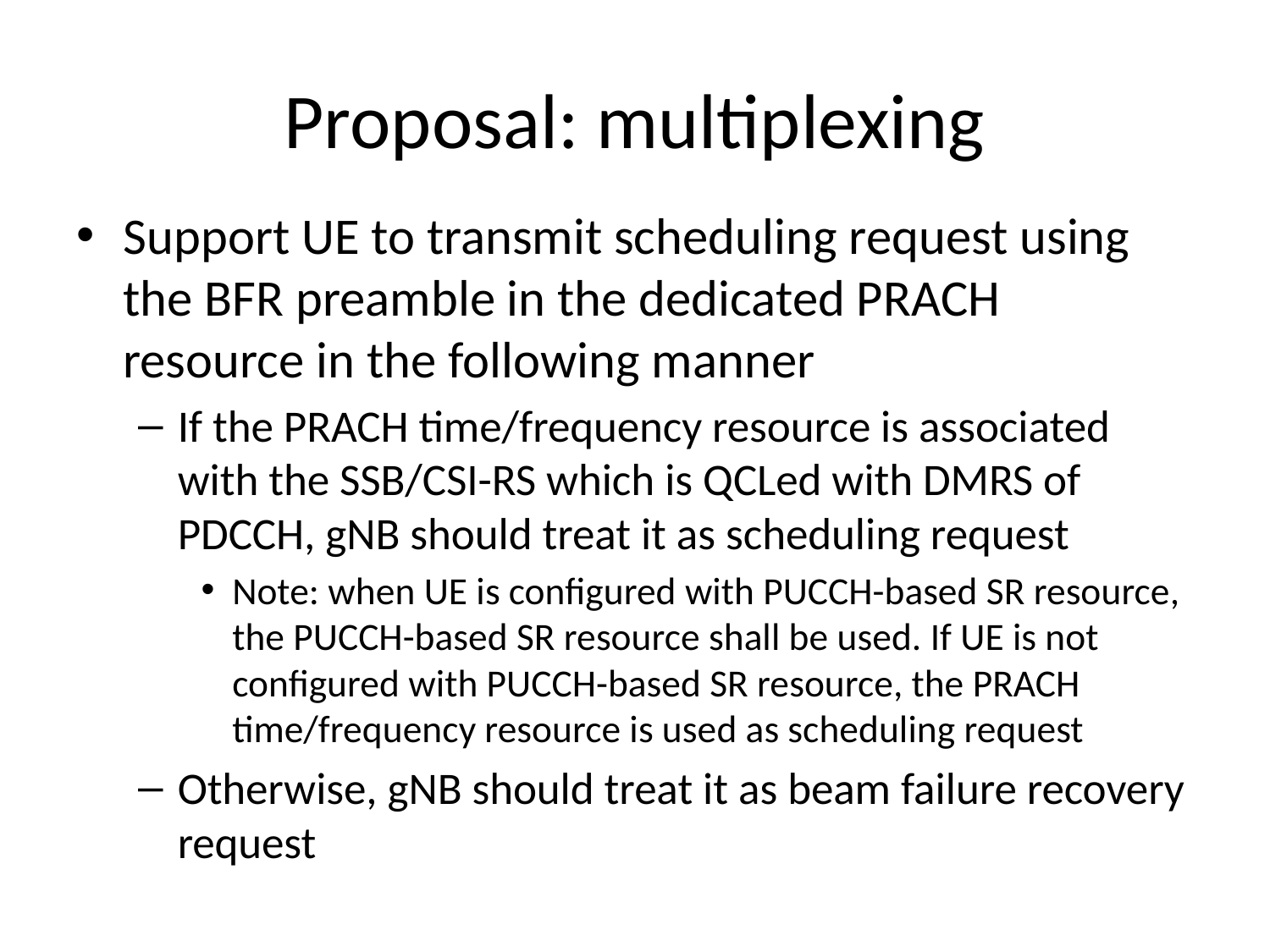

# Proposal: multiplexing
Support UE to transmit scheduling request using the BFR preamble in the dedicated PRACH resource in the following manner
If the PRACH time/frequency resource is associated with the SSB/CSI-RS which is QCLed with DMRS of PDCCH, gNB should treat it as scheduling request
Note: when UE is configured with PUCCH-based SR resource, the PUCCH-based SR resource shall be used. If UE is not configured with PUCCH-based SR resource, the PRACH time/frequency resource is used as scheduling request
Otherwise, gNB should treat it as beam failure recovery request